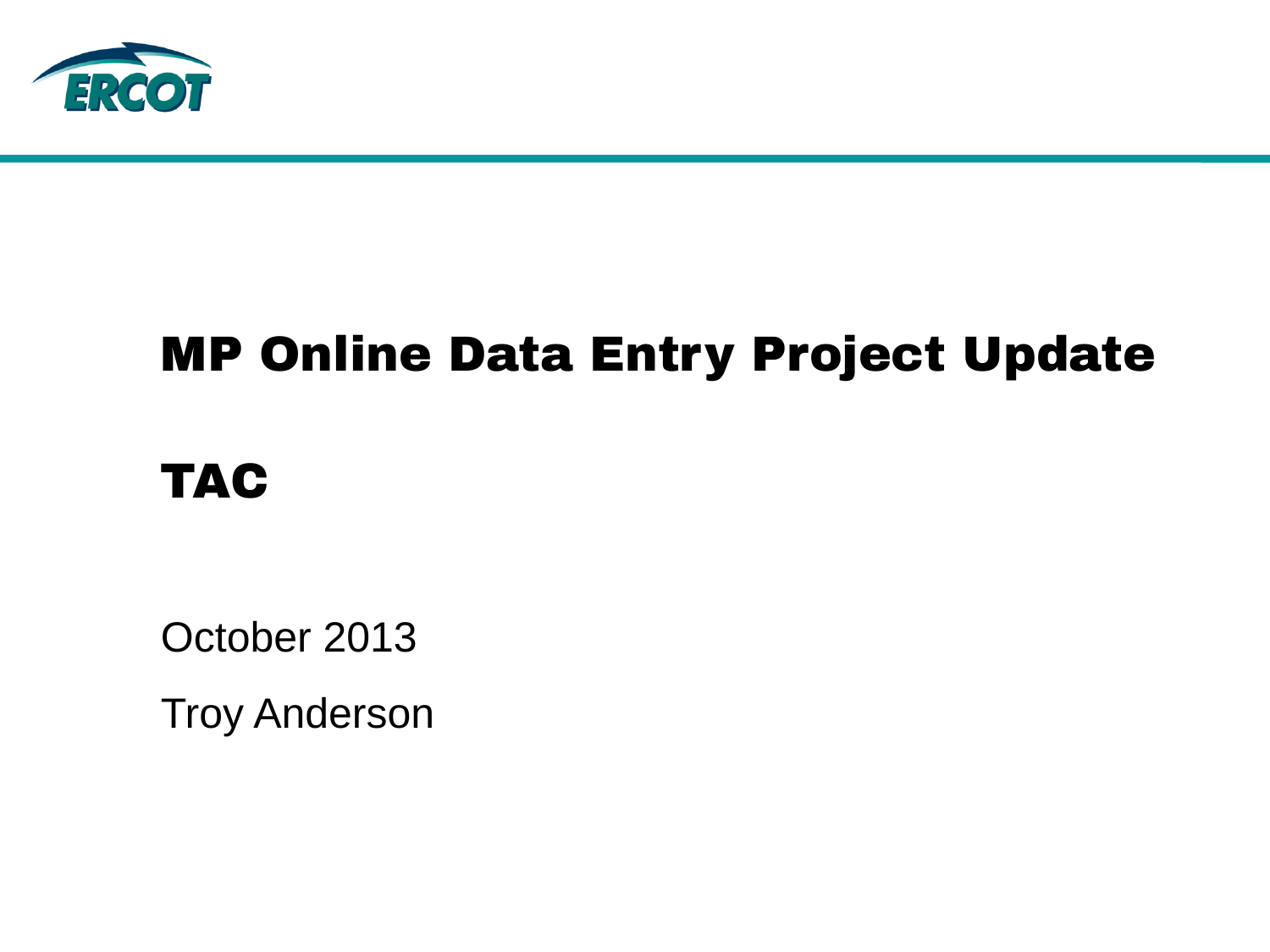

# MP Online Data Entry Project Update TAC October 2013 Troy Anderson